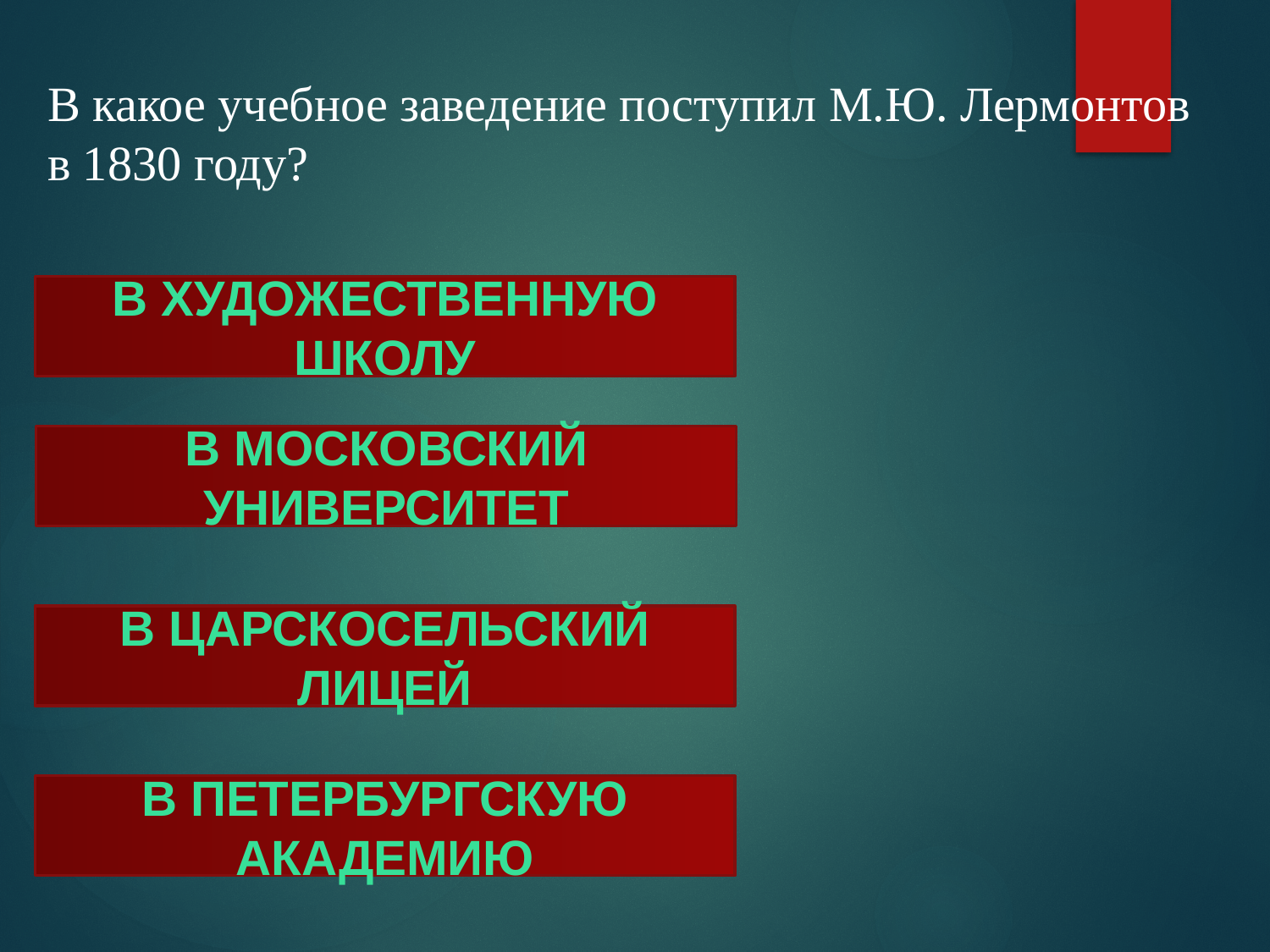

В какое учебное заведение поступил М.Ю. Лермонтов в 1830 году?
В художественную школу
В Московский университет
В Царскосельский лицей
В Петербургскую академию